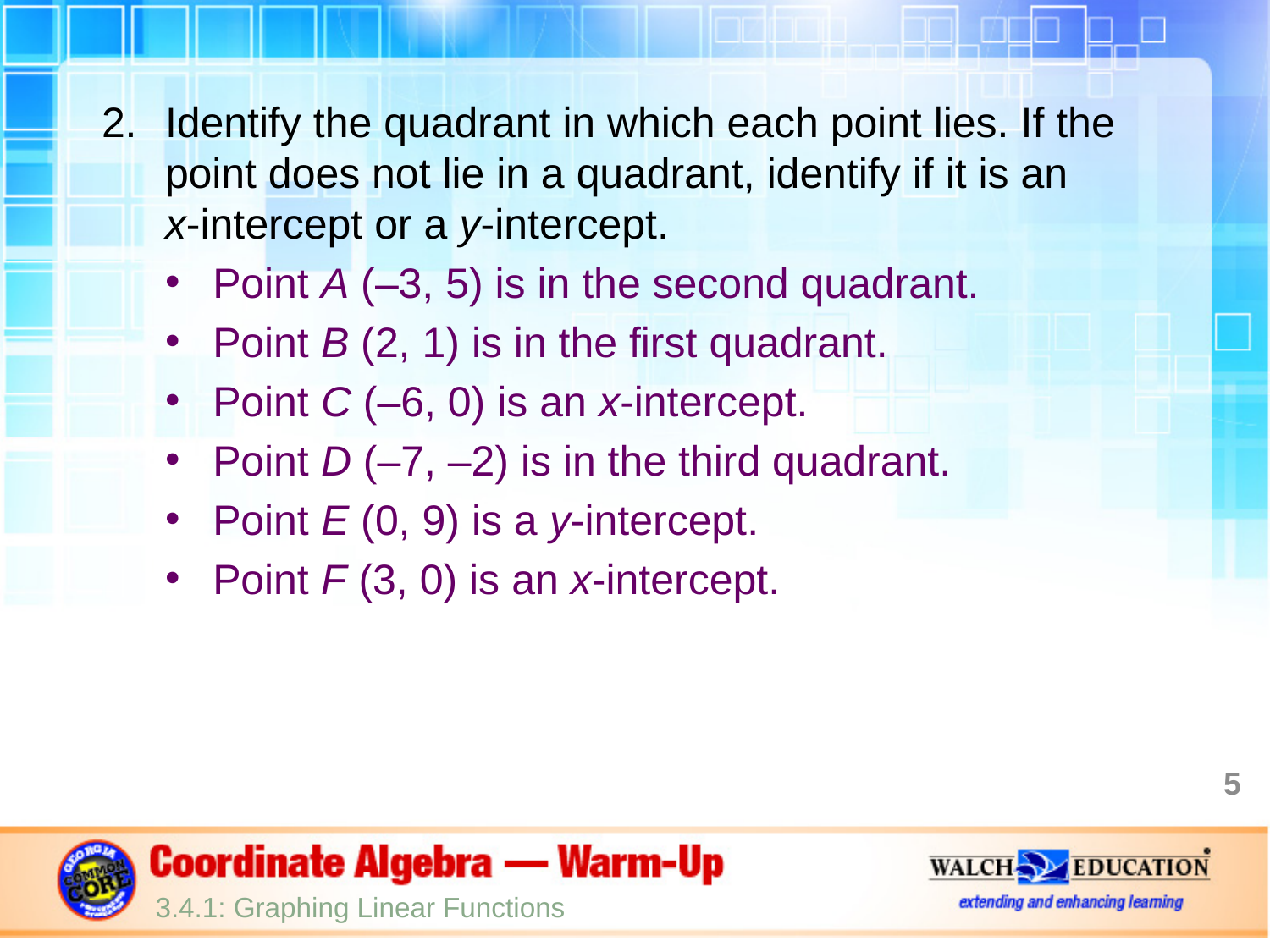

Identify the quadrant in which each point lies. If the point does not lie in a quadrant, identify if it is an
x-intercept or a y-intercept.
Point A (–3, 5) is in the second quadrant.
Point B (2, 1) is in the first quadrant.
Point C (–6, 0) is an x-intercept.
Point D (–7, –2) is in the third quadrant.
Point E (0, 9) is a y-intercept.
Point F (3, 0) is an x-intercept.
5
3.4.1: Graphing Linear Functions